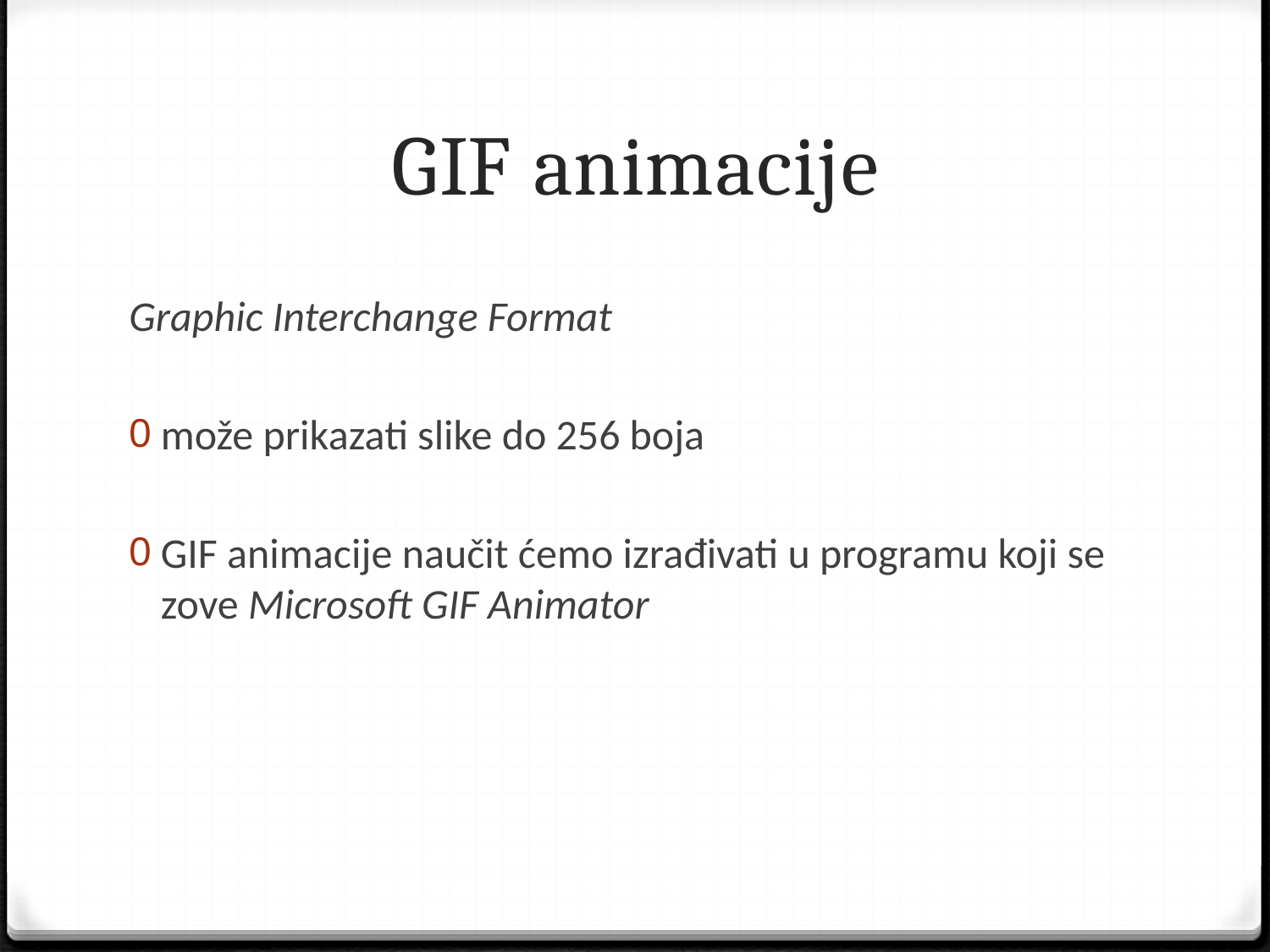

# GIF animacije
Graphic Interchange Format

može prikazati slike do 256 boja

GIF animacije naučit ćemo izrađivati u programu koji se zove Microsoft GIF Animator